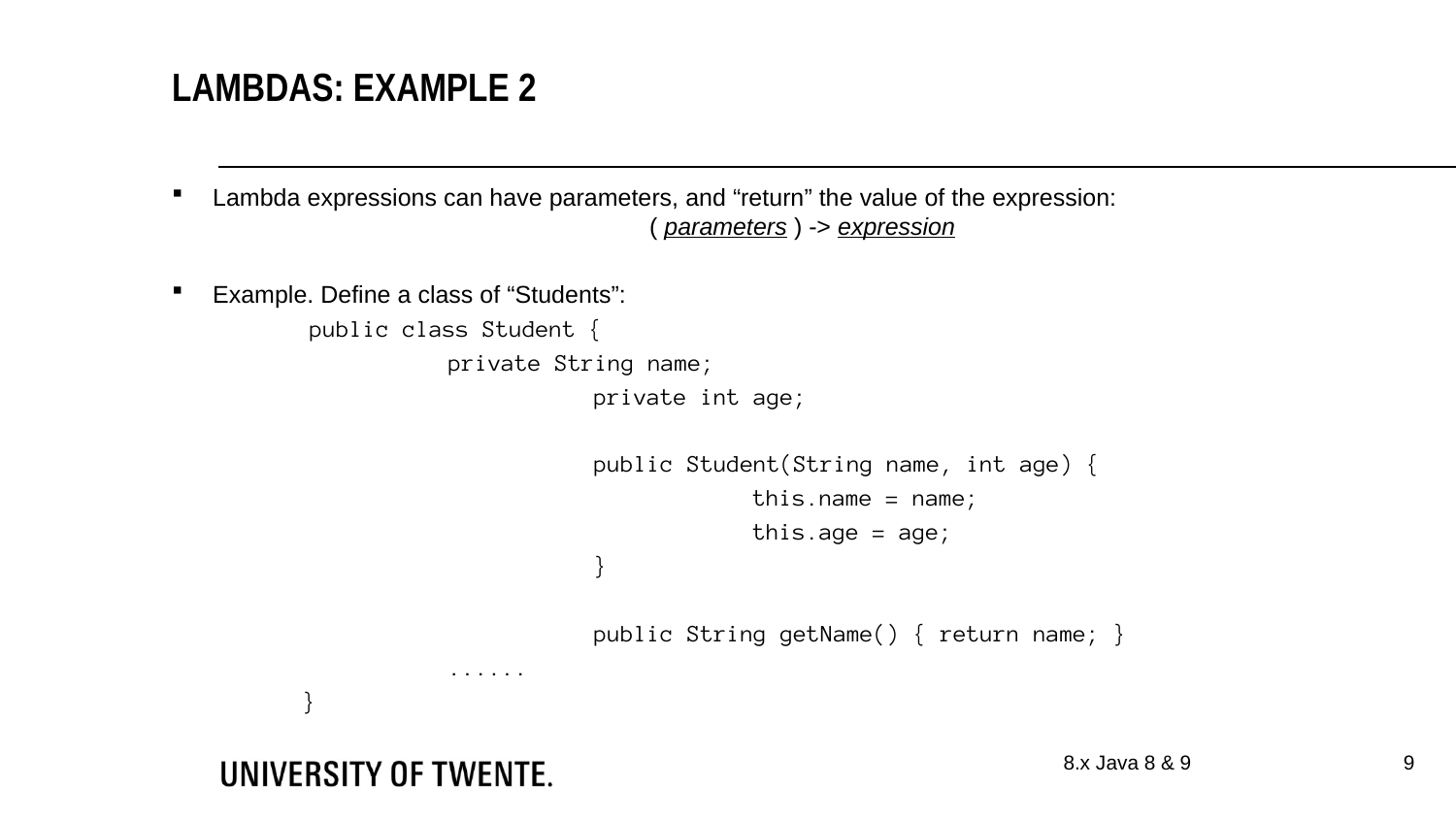

Lambdas: example 2
Lambda expressions can have parameters, and “return” the value of the expression:
			( parameters ) -> expression

Example. Define a class of “Students”:
  public class Student {
  	private String name;
		private int age;

 		public Student(String name, int age) {
		 	 this.name = name;
			 this.age = age;
		}

		public String getName() { return name; }
      	......
}

9
8.x Java 8 & 9